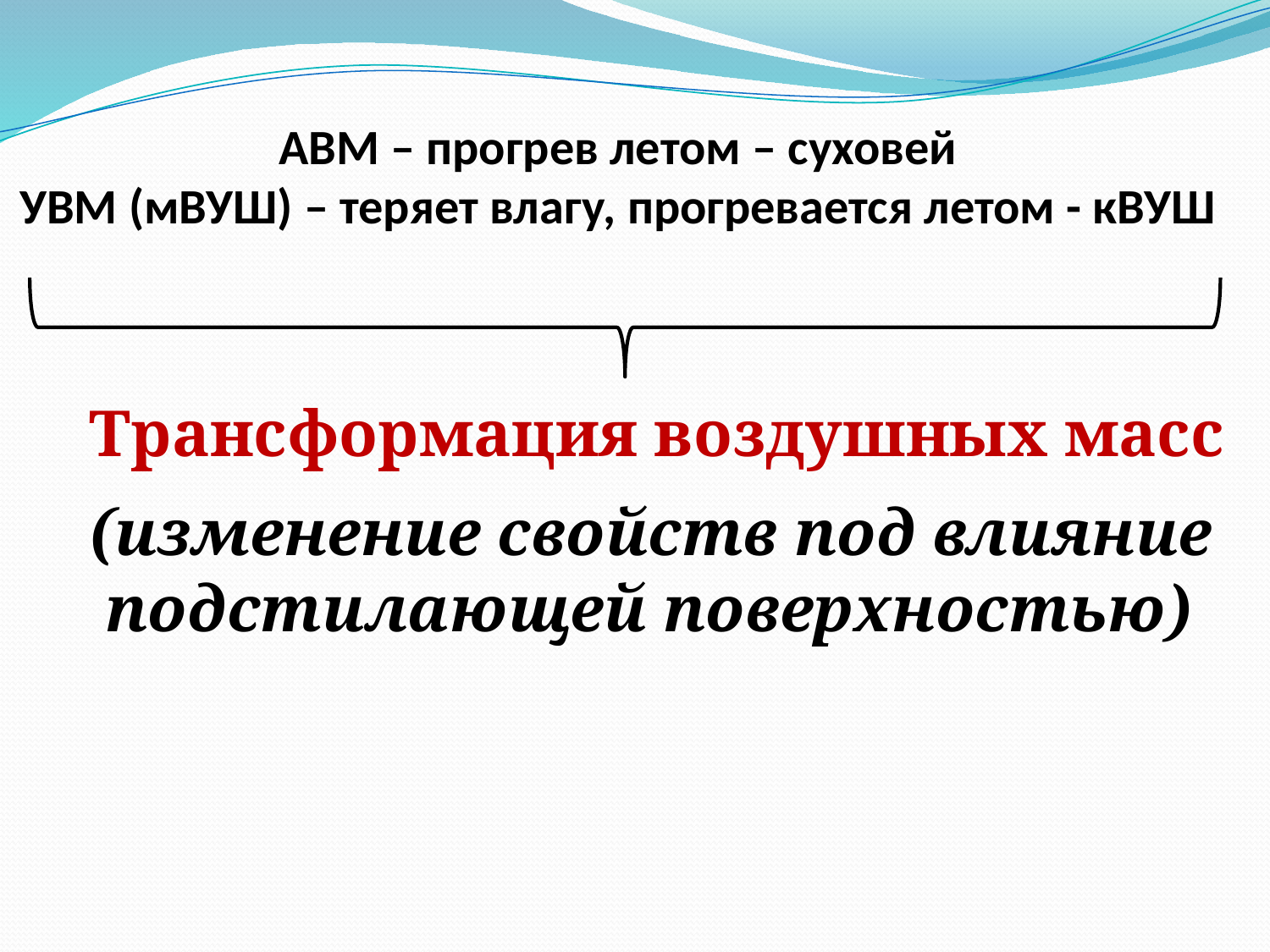

АВМ – прогрев летом – суховей
УВМ (мВУШ) – теряет влагу, прогревается летом - кВУШ
Трансформация воздушных масс
(изменение свойств под влияние подстилающей поверхностью)